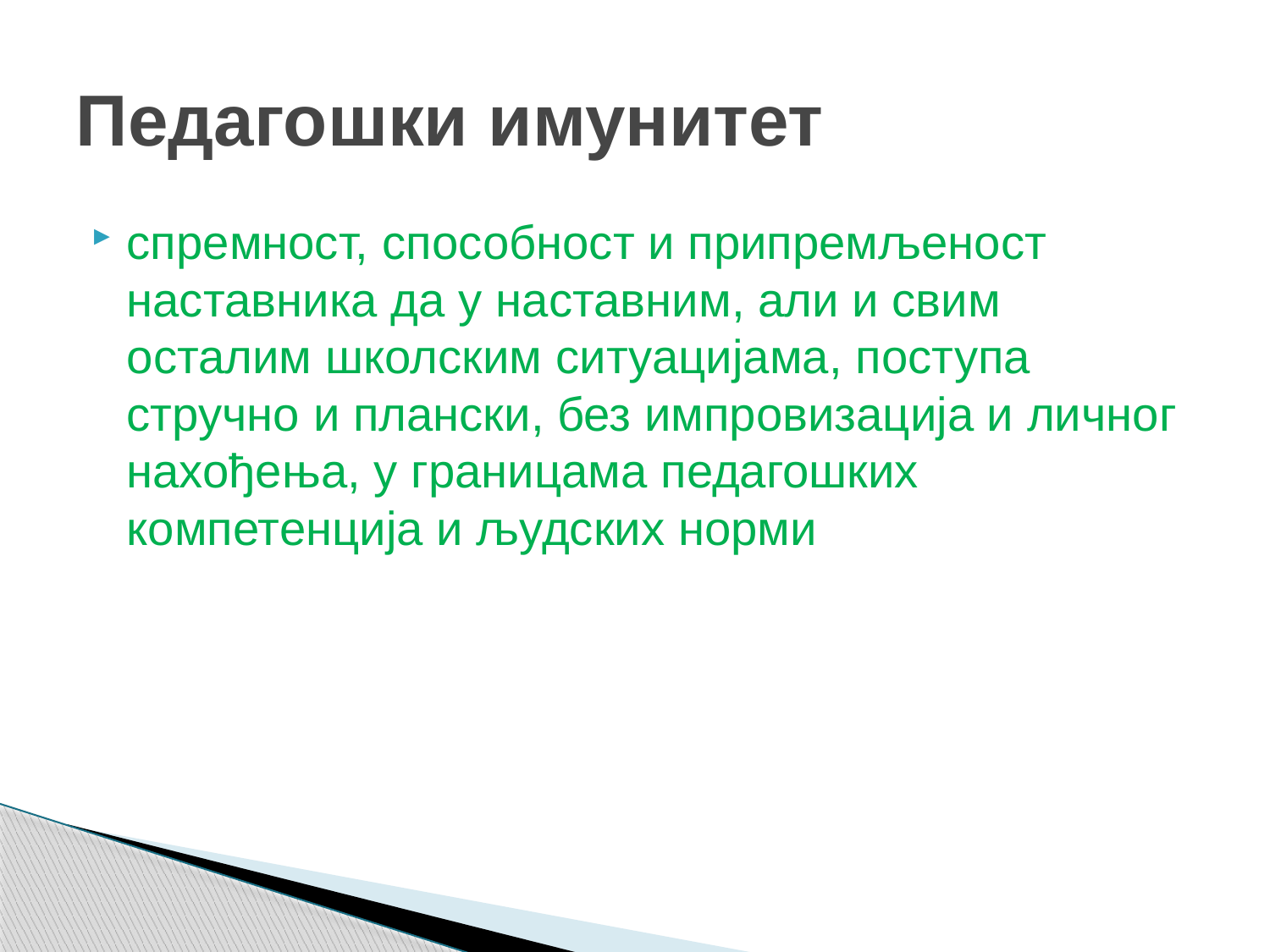

# Педагошки имунитет
спремност, способност и припремљеност наставника да у наставним, али и свим осталим школским ситуацијама, поступа стручно и плански, без импровизација и личног нахођења, у границама педагошких компетенција и људских норми